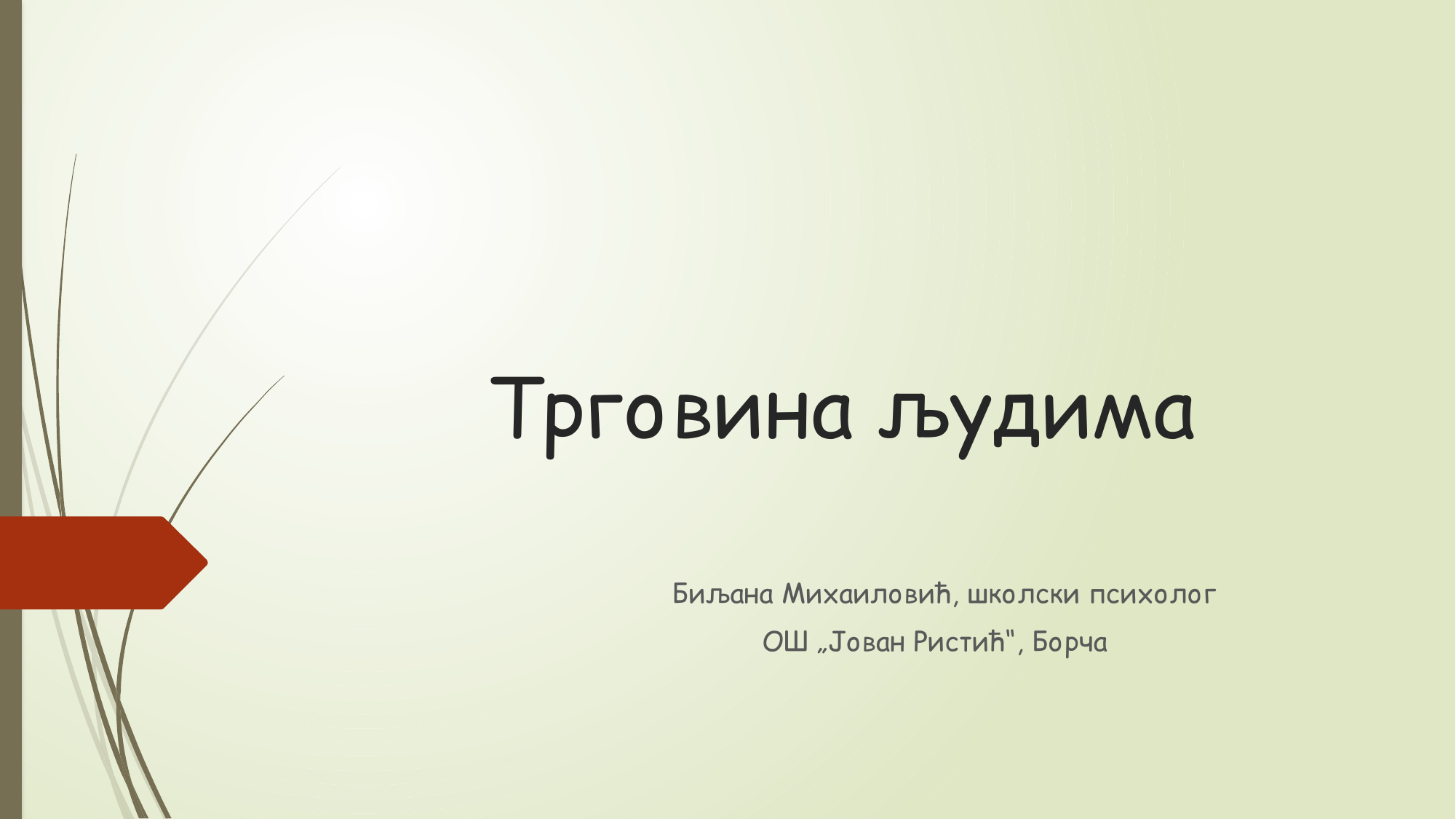

# Трговина људима
                                           Биљана Михаиловић, школски психолог
                                                      ОШ „Јован Ристић“, Борча